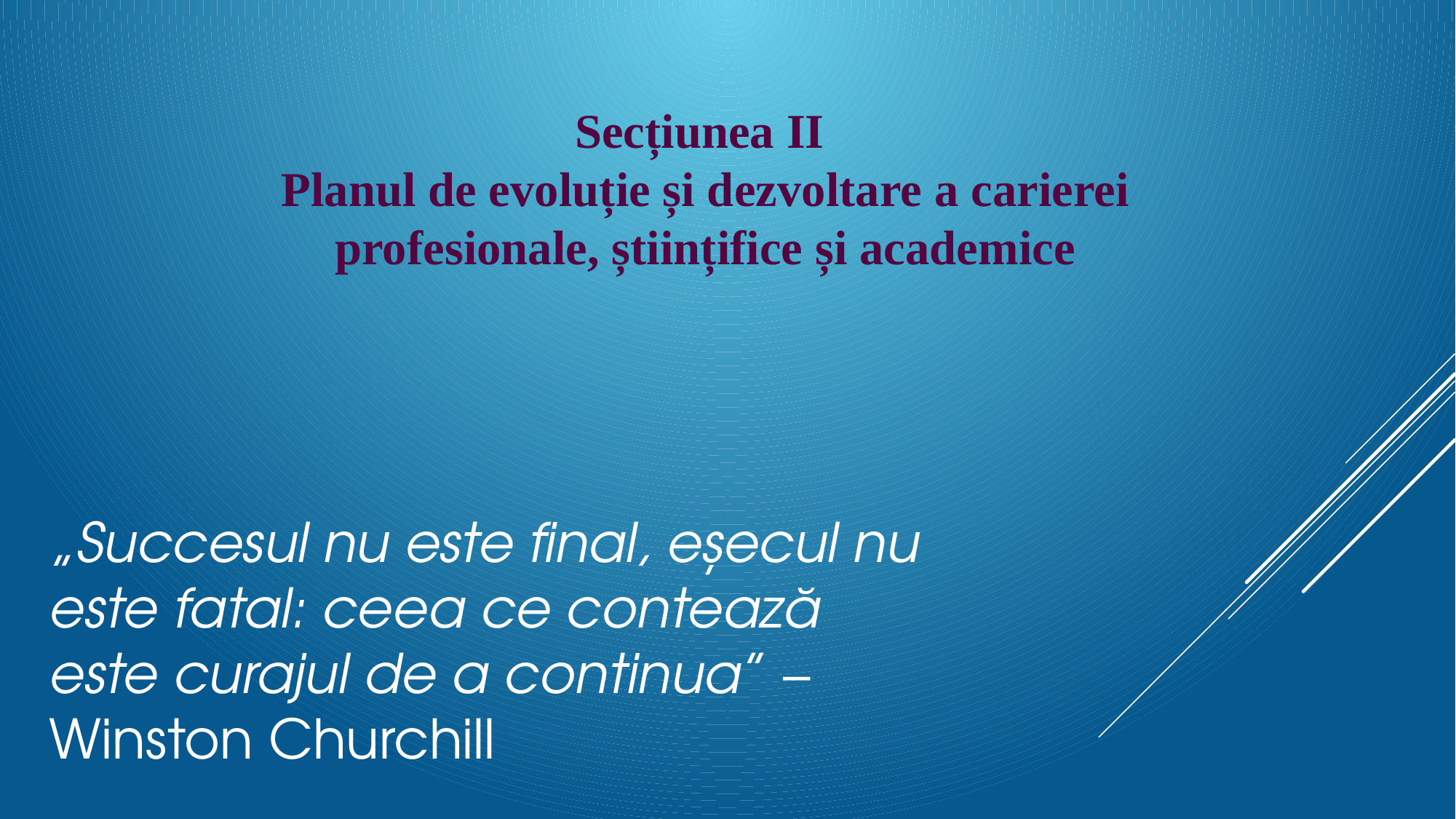

Secțiunea II
Planul de evoluție și dezvoltare a carierei profesionale, științifice și academice
„Succesul nu este final, eșecul nu este fatal: ceea ce contează este curajul de a continua” – Winston Churchill